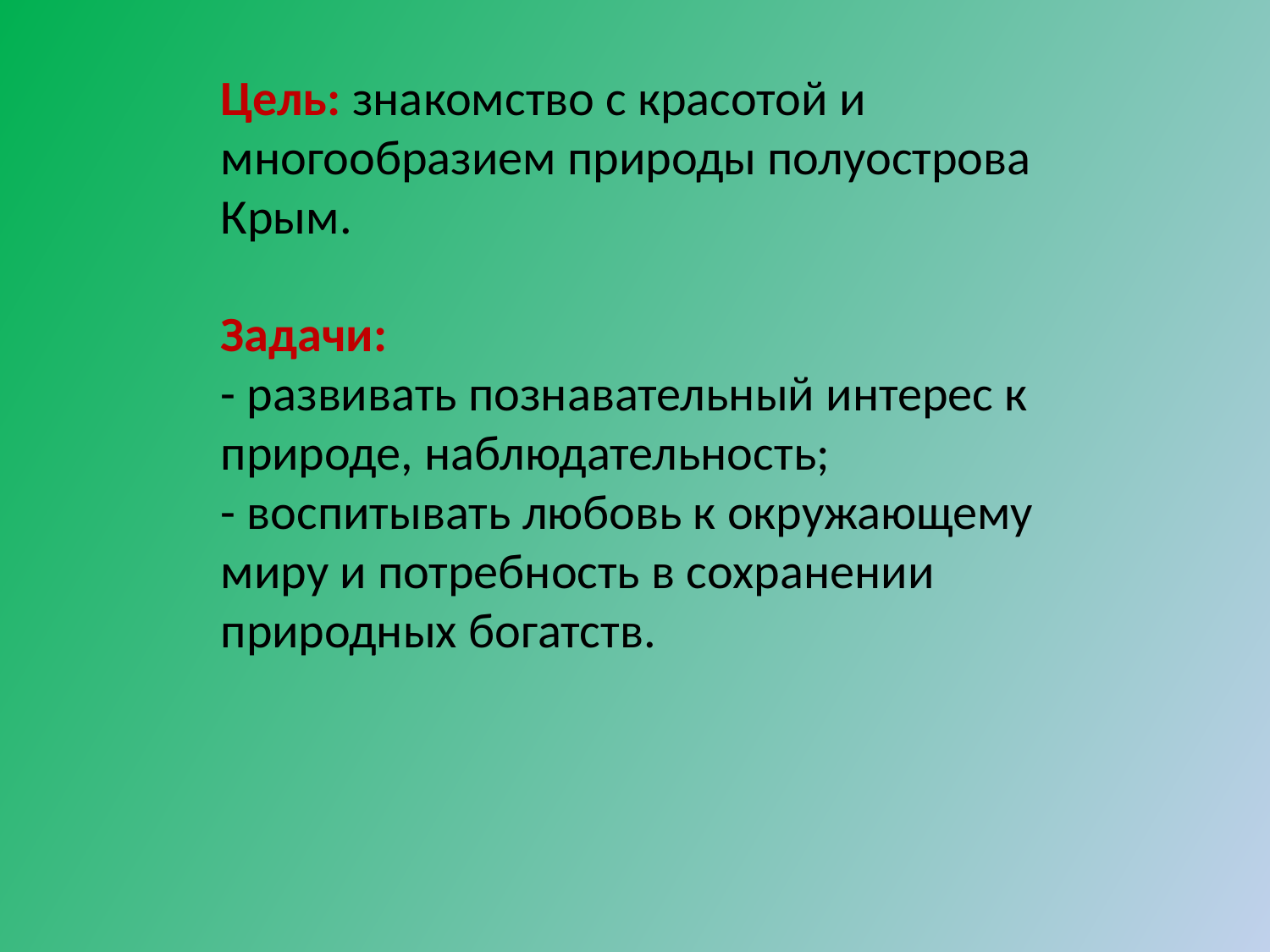

Цель: знакомство с красотой и многообразием природы полуострова Крым.
Задачи: 
- развивать познавательный интерес к природе, наблюдательность;
- воспитывать любовь к окружающему миру и потребность в сохранении природных богатств.